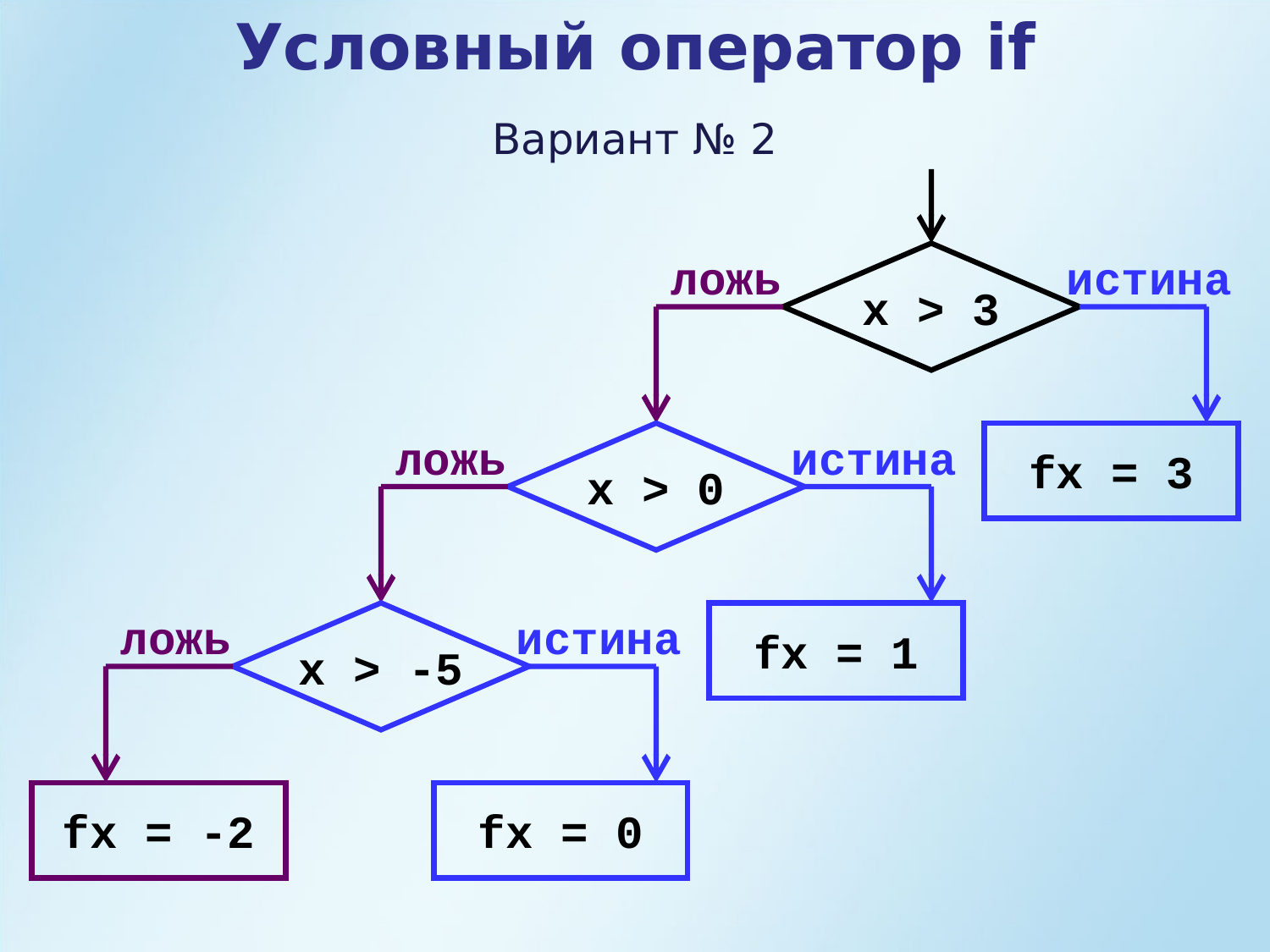

Условный оператор if
Вариант № 2

ложь
x > 3
истина

ложь
x > 0
истина
fx = 3

ложь
x > -5
истина
fx = 1

fx = -2
fx = 0